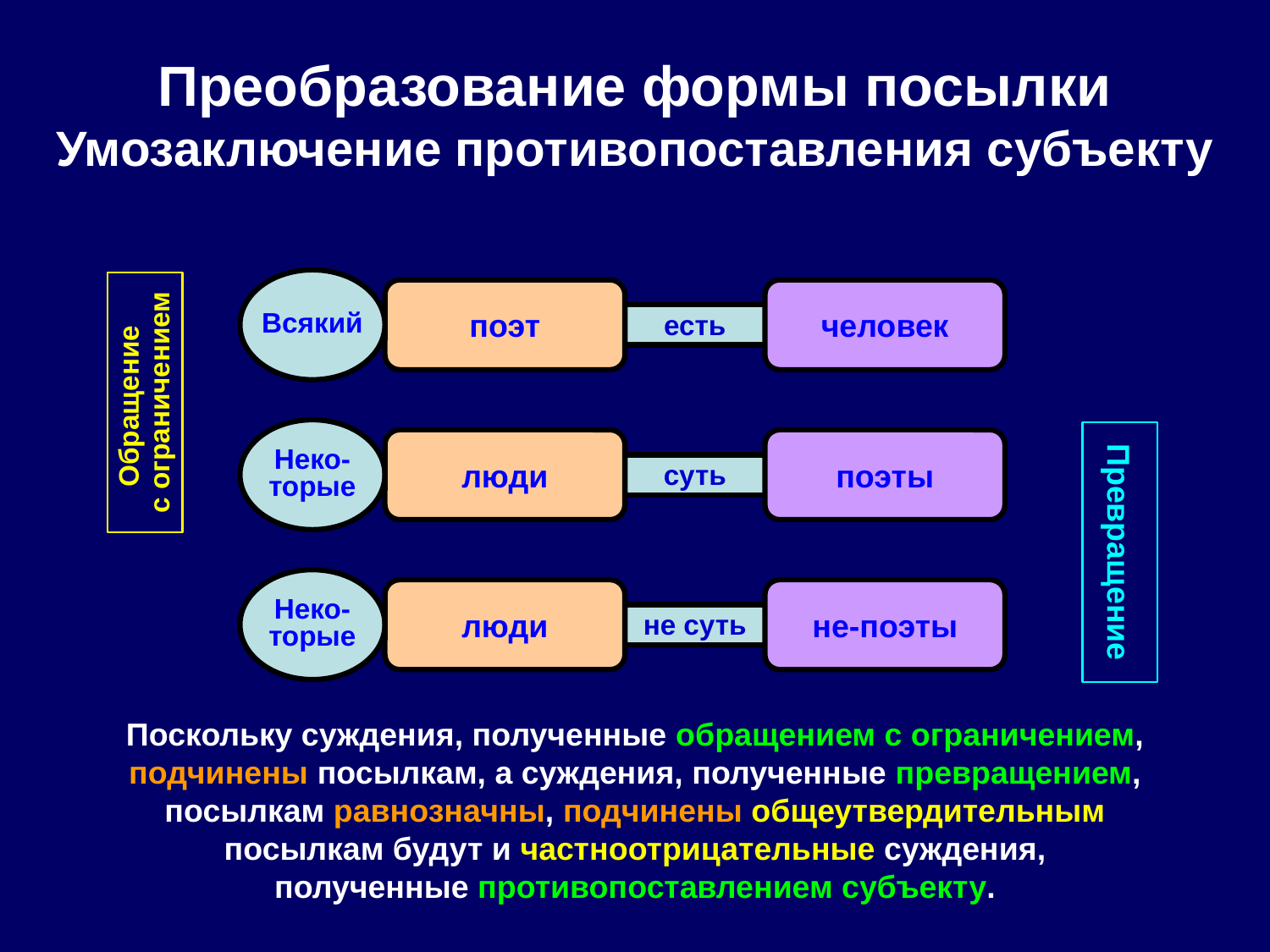

Преобразование формы посылки
Умозаключение противопоставления субъекту
Всякий
поэт
человек
есть
Обращение
с ограничением
Неко-торые
люди
поэты
суть

Превращение
Неко-торые
люди
не-поэты
не суть
Поскольку суждения, полученные обращением с ограничением, подчинены посылкам, а суждения, полученные превращением, посылкам равнозначны, подчинены общеутвердительным посылкам будут и частноотрицательные суждения, полученные противопоставлением субъекту.